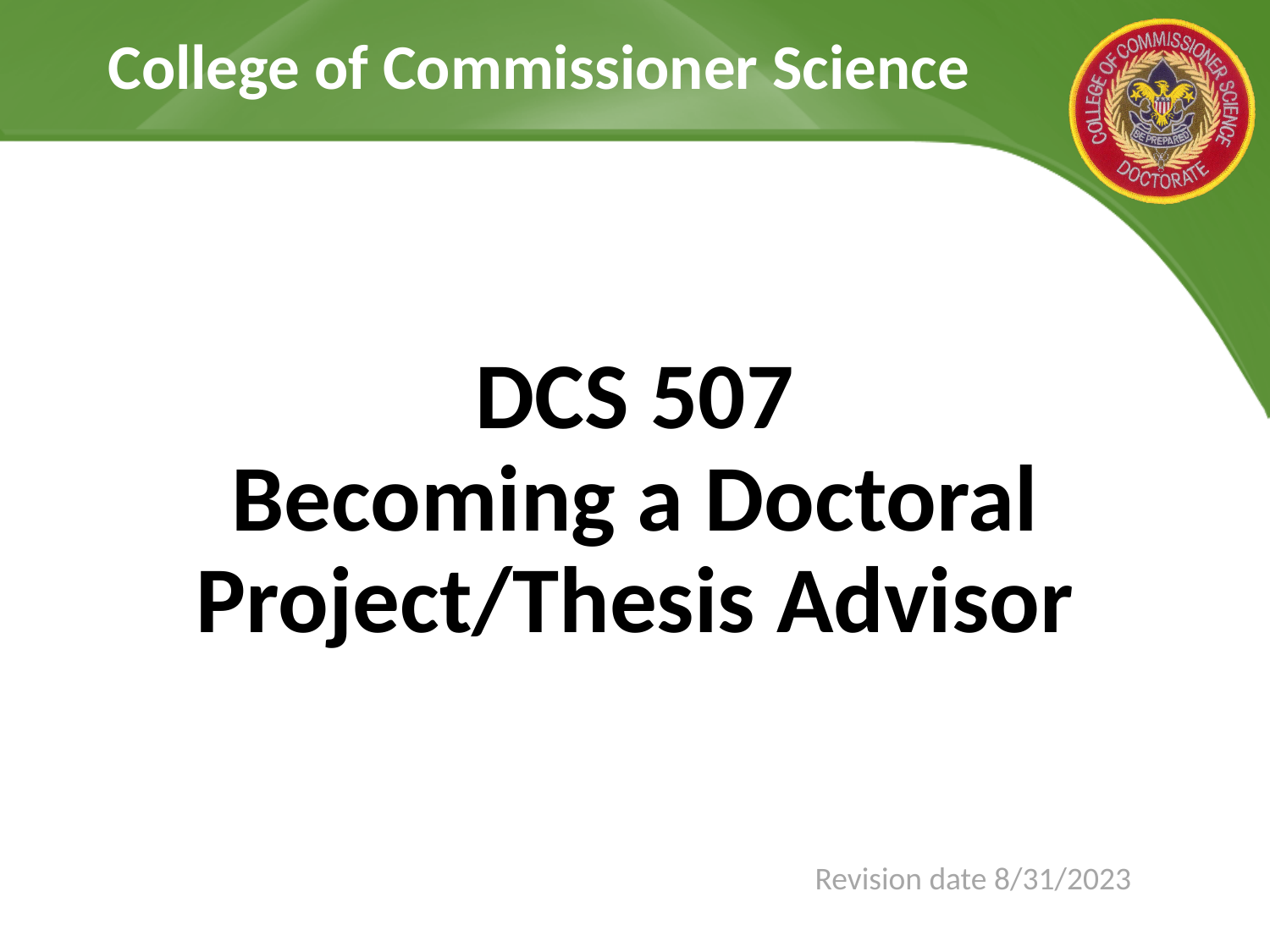

# DCS 507 Becoming a Doctoral Project/Thesis Advisor
Revision date 8/31/2023